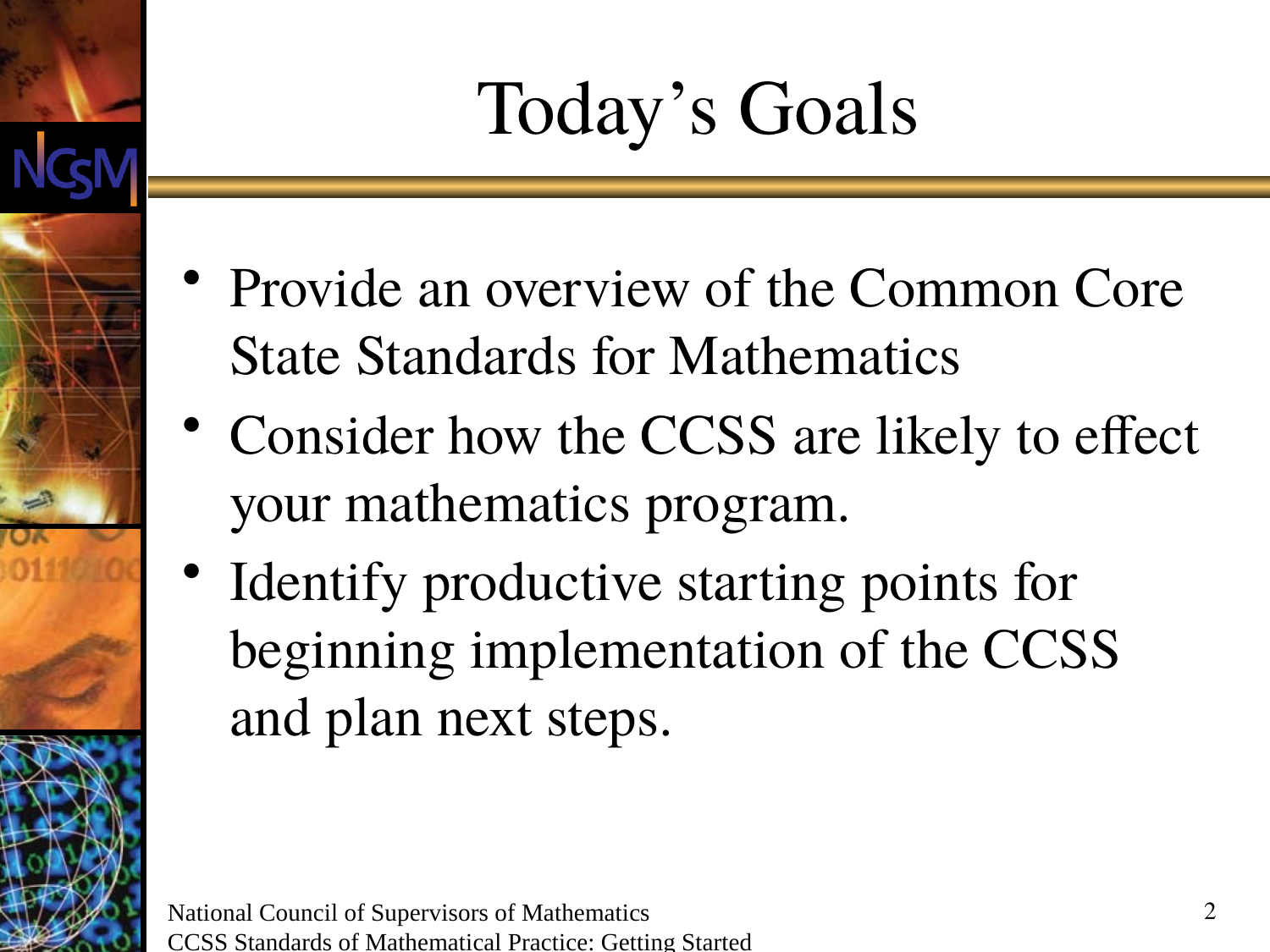

# Today’s Goals
Provide an overview of the Common Core State Standards for Mathematics
Consider how the CCSS are likely to effect your mathematics program.
Identify productive starting points for beginning implementation of the CCSS and plan next steps.
2